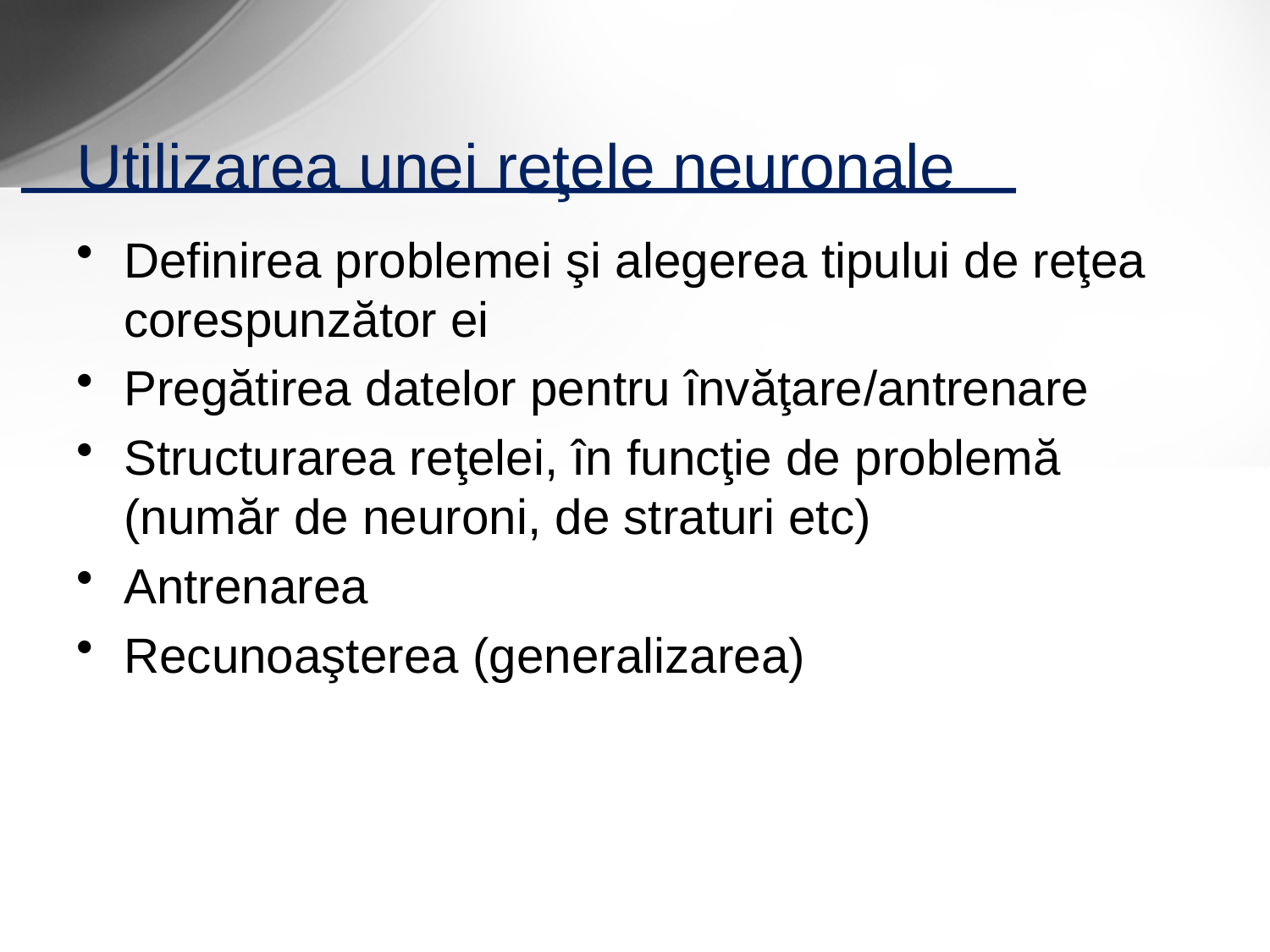

# Utilizarea unei reţele neuronale
Definirea problemei şi alegerea tipului de reţea corespunzător ei
Pregătirea datelor pentru învăţare/antrenare
Structurarea reţelei, în funcţie de problemă (număr de neuroni, de straturi etc)
Antrenarea
Recunoaşterea (generalizarea)